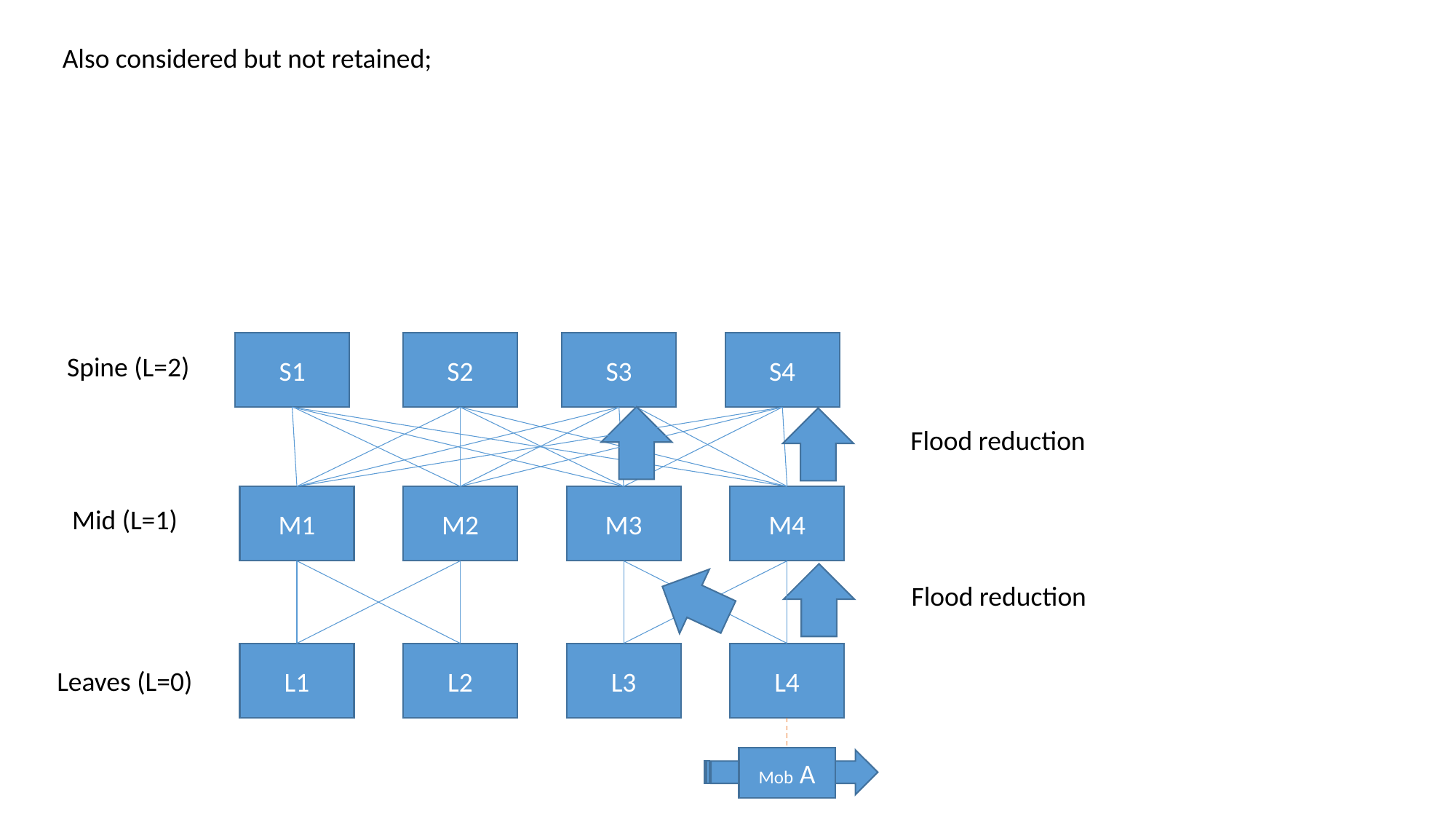

Also considered but not retained;
S1
S2
S3
S4
Spine (L=2)

Flood reduction
M1
M2
M3
M4
Mid (L=1)

Flood reduction
L1
L2
L3
L4
Leaves (L=0)
Mob A